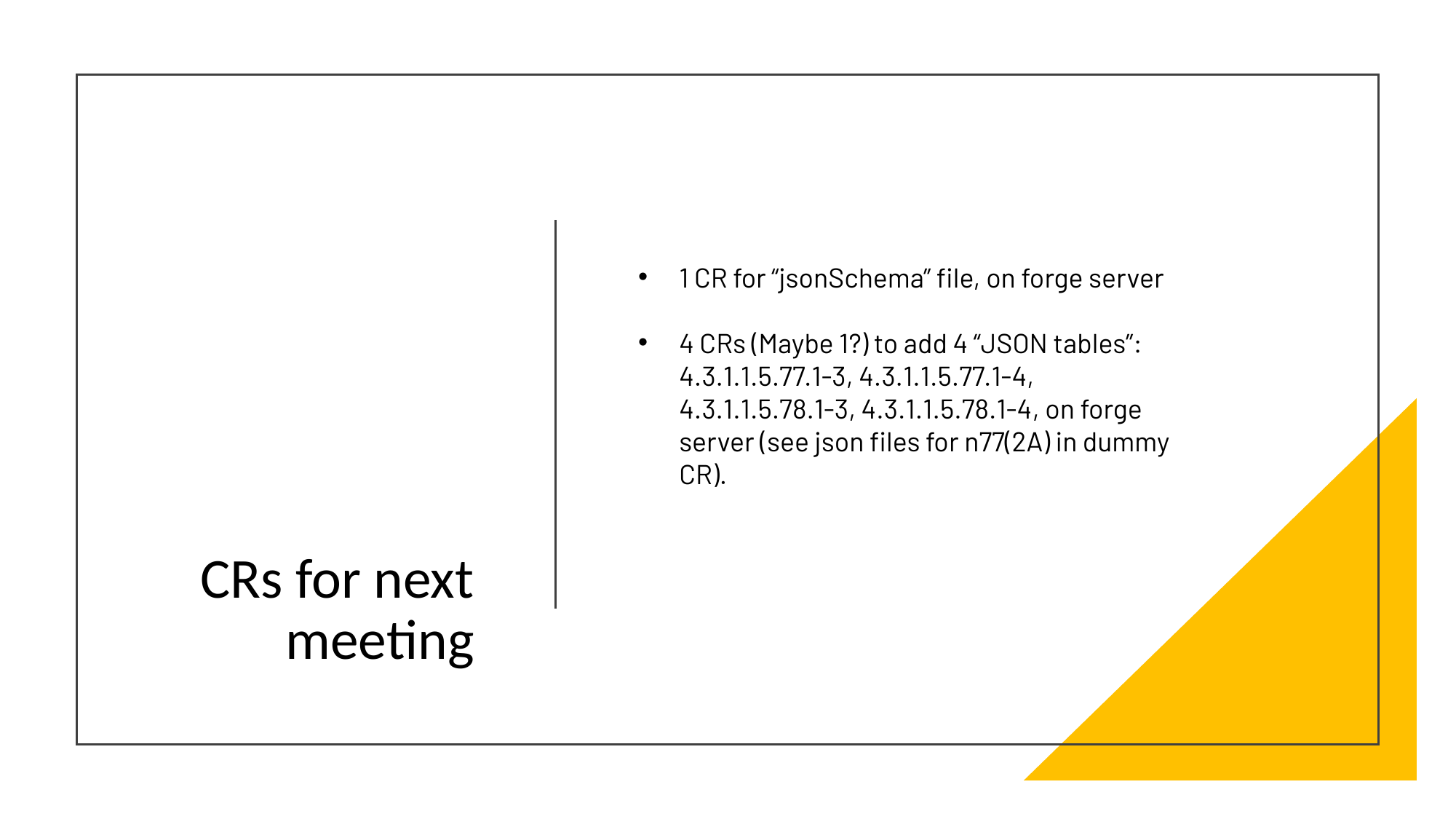

1 CR for “jsonSchema” file, on forge server

4 CRs (Maybe 1?) to add 4 “JSON tables”: 4.3.1.1.5.77.1-3, 4.3.1.1.5.77.1-4, 4.3.1.1.5.78.1-3, 4.3.1.1.5.78.1-4, on forge server (see json files for n77(2A) in dummy CR).

# CRs for next meeting